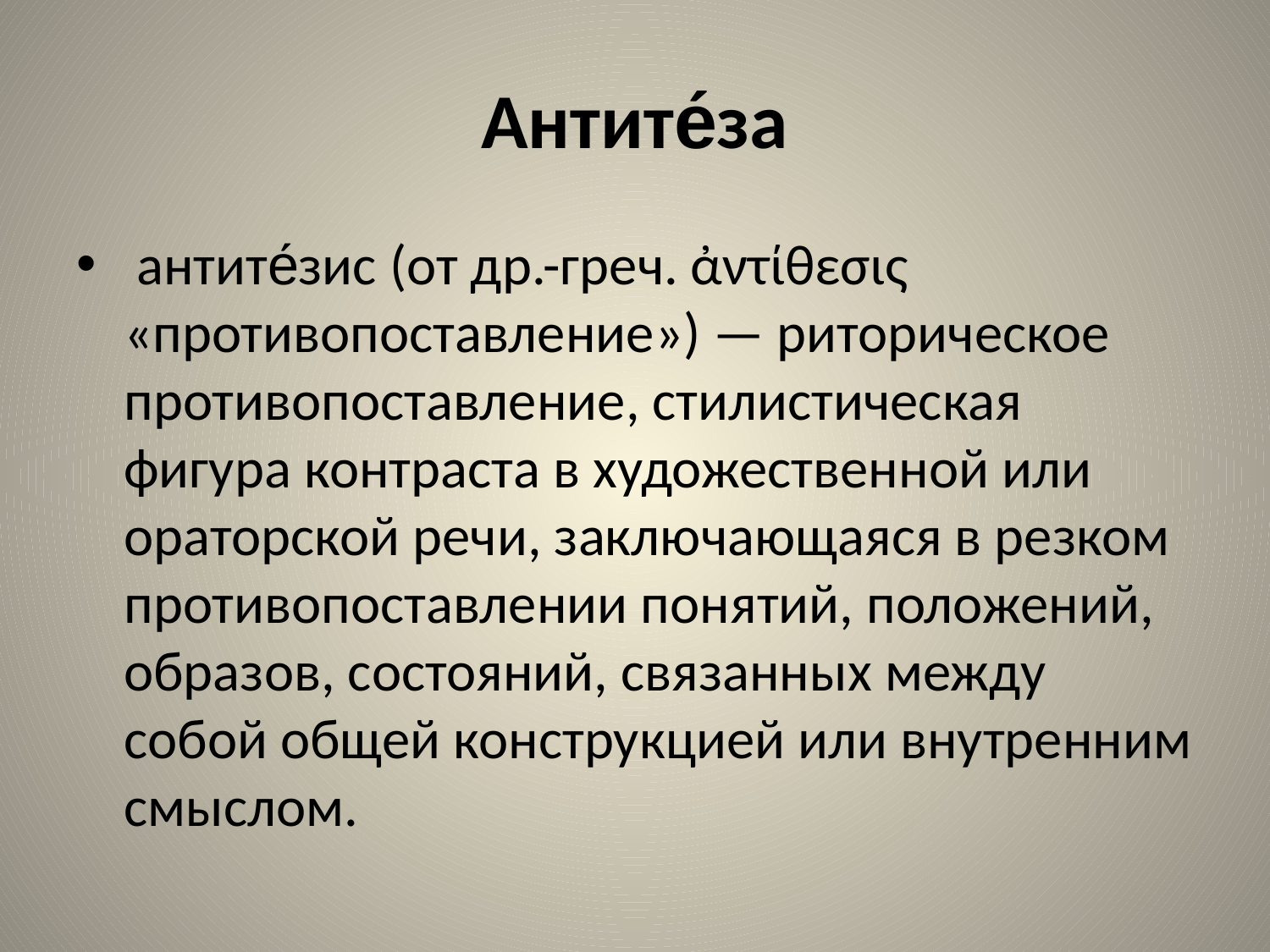

# Антите́за
 антите́зис (от др.-греч. ἀντίθεσις «противопоставление») — риторическое противопоставление, стилистическая фигура контраста в художественной или ораторской речи, заключающаяся в резком противопоставлении понятий, положений, образов, состояний, связанных между собой общей конструкцией или внутренним смыслом.